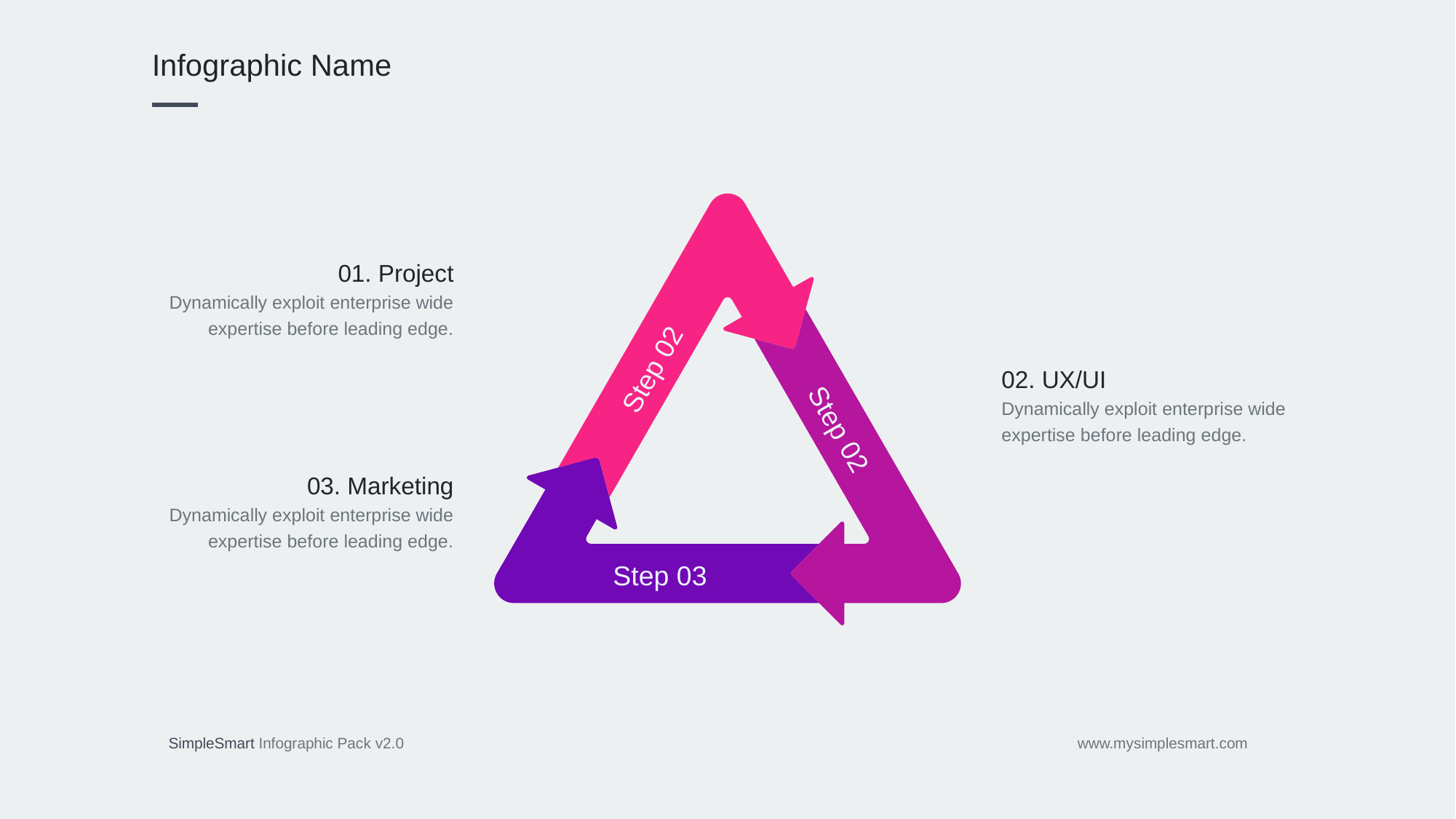

Infographic Name

01. Project
Dynamically exploit enterprise wide
expertise before leading edge.

Step 02
02. UX/UI
Dynamically exploit enterprise wide
expertise before leading edge.
Step 02

03. Marketing
Dynamically exploit enterprise wide
expertise before leading edge.
Step 03
2